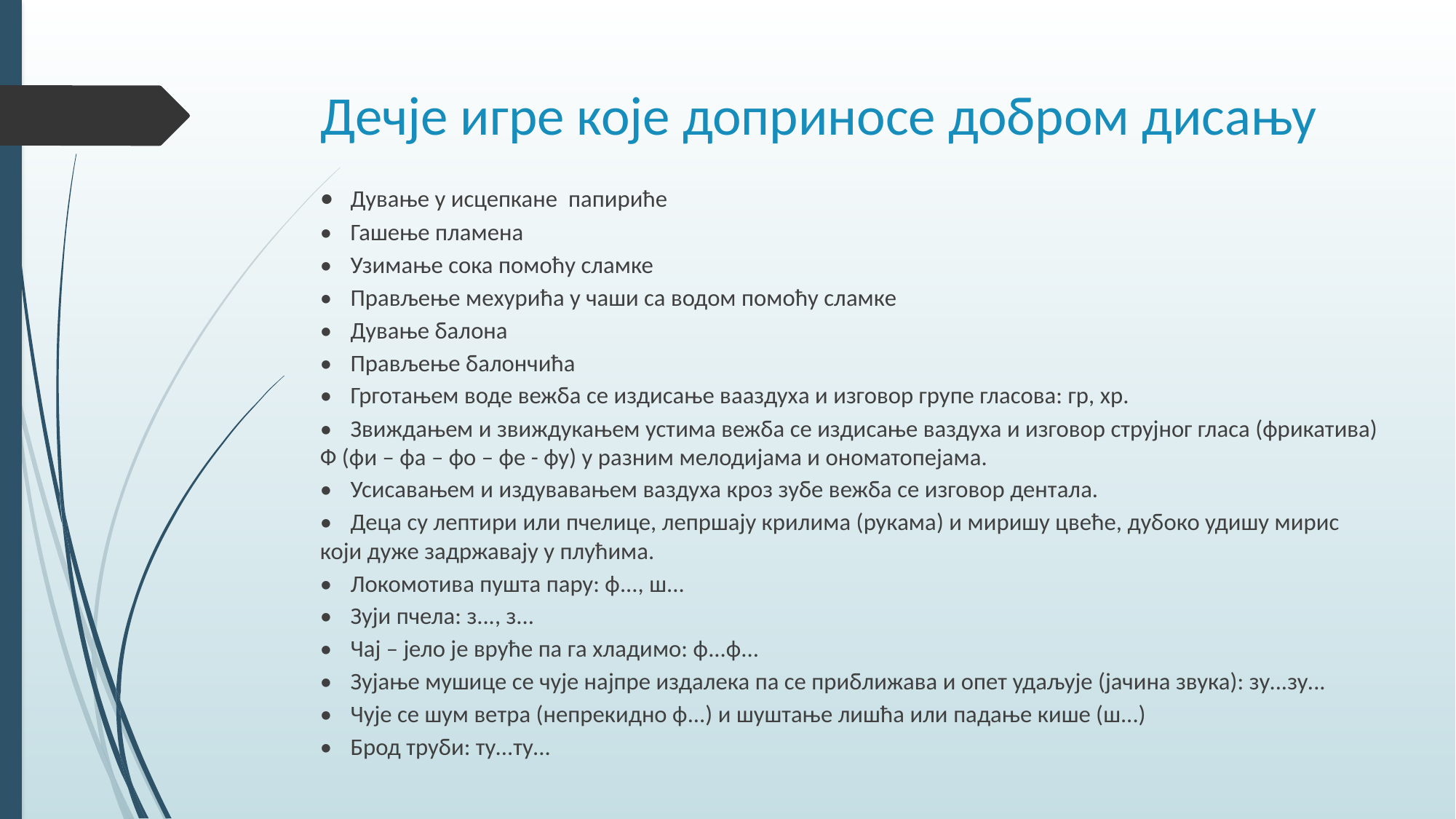

# Дечје игре које доприносе добром дисању
•	Дување у исцепкане  папириће
•	Гашење пламена
•	Узимање сока помоћу сламке
•	Прављење мехурића у чаши са водом помоћу сламке
•	Дување балона
•	Прављење балончића
•	Грготањем воде вежба се издисање вааздуха и изговор групе гласова: гр, хр.
•	Звиждањем и звиждукањем устима вежба се издисање ваздуха и изговор струјног гласа (фрикатива) Ф (фи – фа – фо – фе - фу) у разним мелодијама и ономатопејама.
•	Усисавањем и издувавањем ваздуха кроз зубе вежба се изговор дентала.
•	Деца су лептири или пчелице, лепршају крилима (рукама) и миришу цвеће, дубоко удишу мирис који дуже задржавају у плућима.
•	Локомотива пушта пару: ф..., ш...
•	Зуји пчела: з..., з...
•	Чај – јело је вруће па га хладимо: ф...ф...
•	Зујање мушице се чује најпре издалека па се приближава и опет удаљује (јачина звука): зу...зу...
•	Чује се шум ветра (непрекидно ф...) и шуштање лишћа или падање кише (ш...)
•	Брод труби: ту...ту...